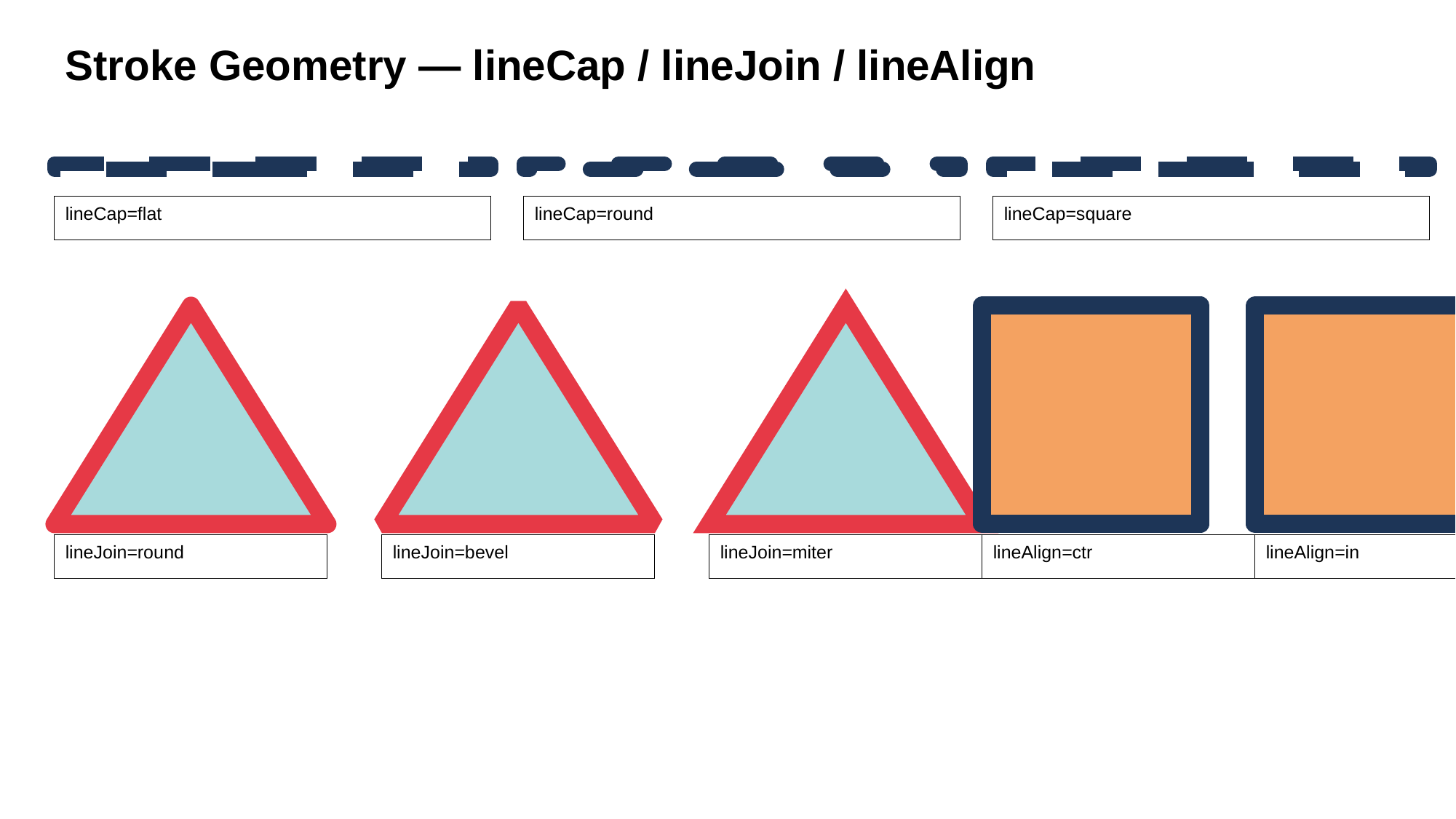

Stroke Geometry — lineCap / lineJoin / lineAlign

lineCap=flat
lineCap=round
lineCap=square

lineJoin=round
lineJoin=bevel
lineJoin=miter
lineAlign=ctr
lineAlign=in